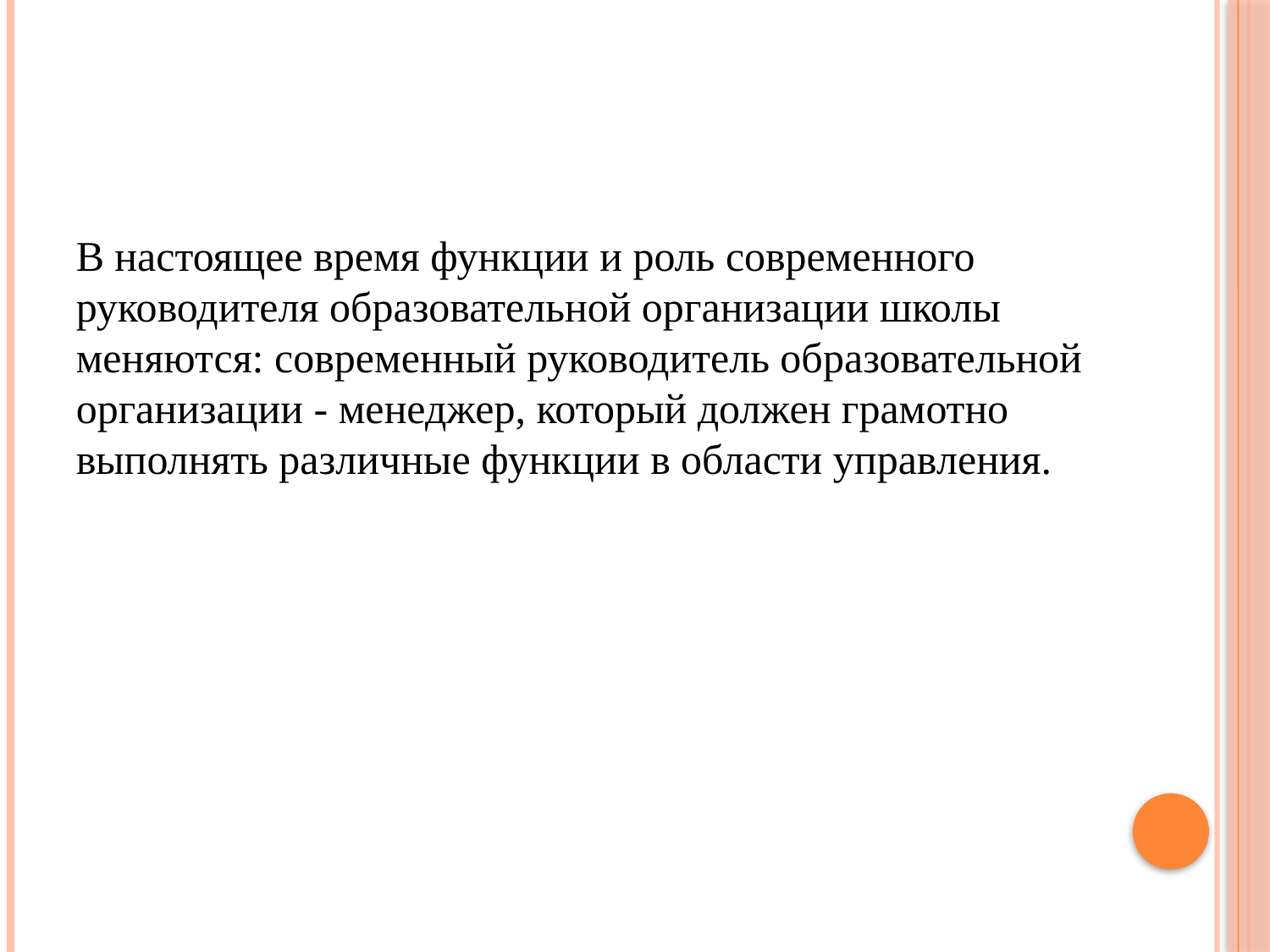

#
В настоящее время функции и роль современного руководителя образовательной организации школы меняются: современный руководитель образовательной организации - менеджер, который должен грамотно выполнять различные функции в области управления.